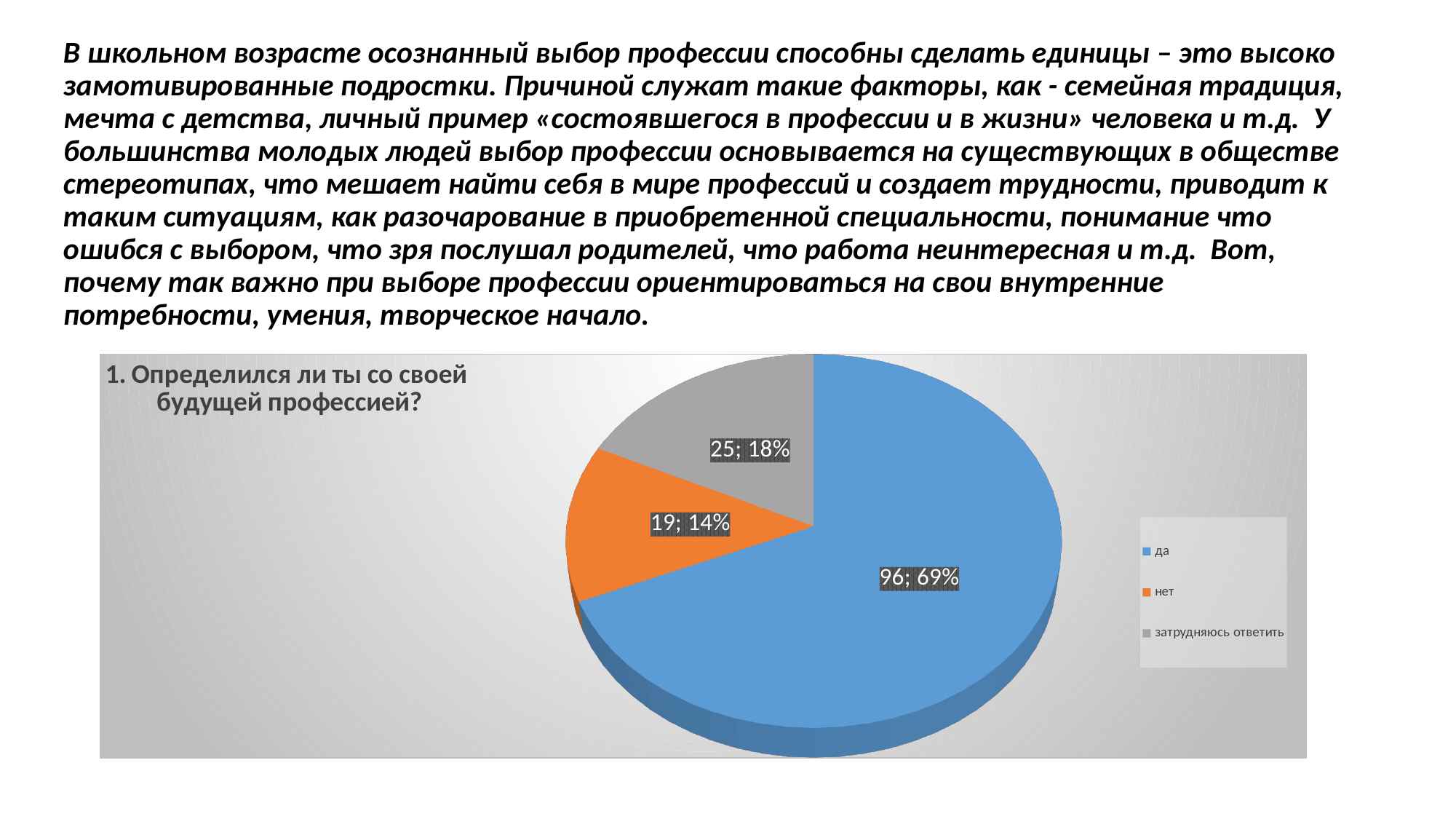

# В школьном возрасте осознанный выбор профессии способны сделать единицы – это высоко замотивированные подростки. Причиной служат такие факторы, как - семейная традиция, мечта с детства, личный пример «состоявшегося в профессии и в жизни» человека и т.д.  У большинства молодых людей выбор профессии основывается на существующих в обществе стереотипах, что мешает найти себя в мире профессий и создает трудности, приводит к таким ситуациям, как разочарование в приобретенной специальности, понимание что ошибся с выбором, что зря послушал родителей, что работа неинтересная и т.д.  Вот, почему так важно при выборе профессии ориентироваться на свои внутренние потребности, умения, творческое начало.

[unsupported chart]